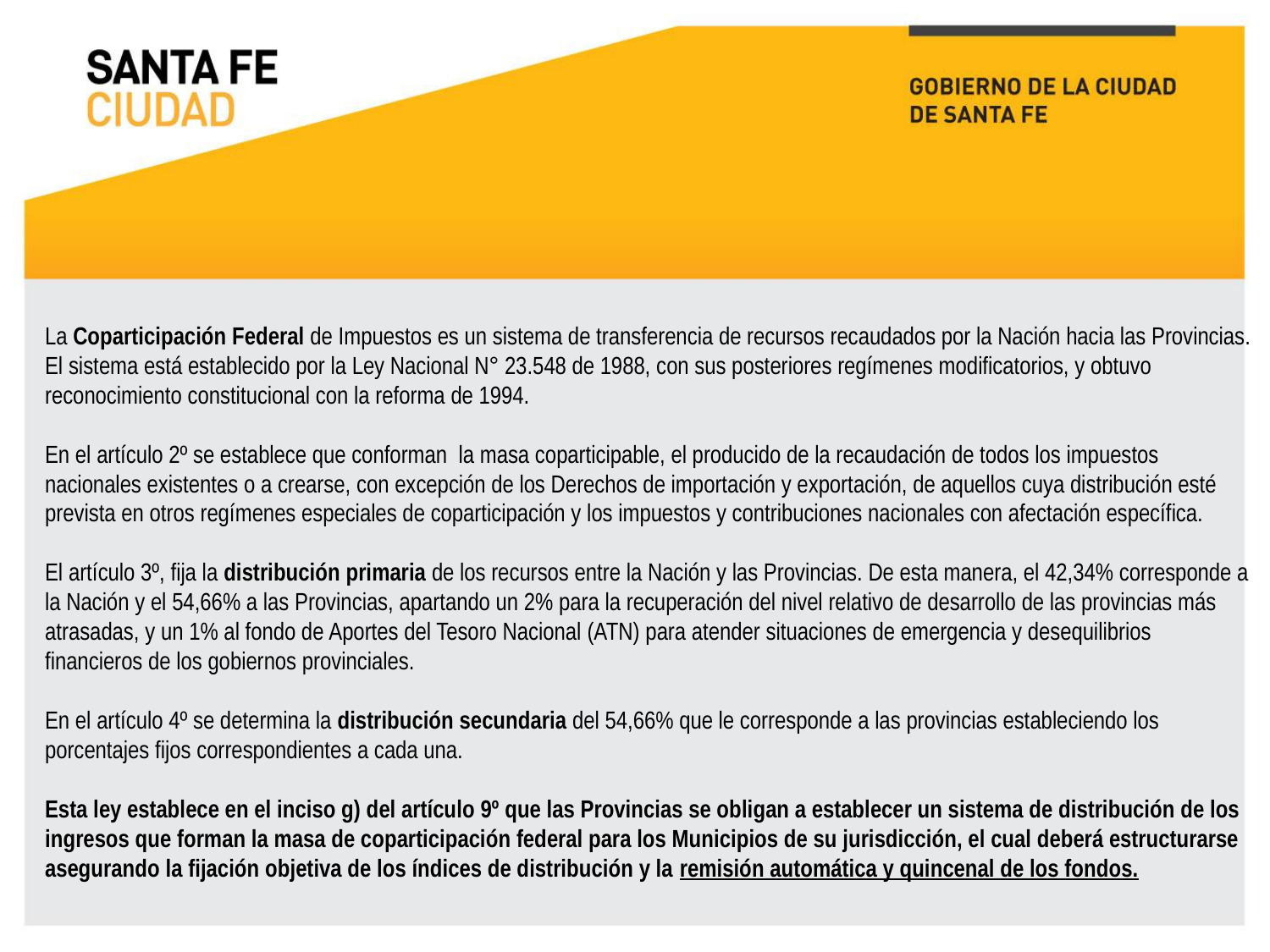

# La Coparticipación Federal de Impuestos es un sistema de transferencia de recursos recaudados por la Nación hacia las Provincias. El sistema está establecido por la Ley Nacional N° 23.548 de 1988, con sus posteriores regímenes modificatorios, y obtuvo reconocimiento constitucional con la reforma de 1994. En el artículo 2º se establece que conforman  la masa coparticipable, el producido de la recaudación de todos los impuestos nacionales existentes o a crearse, con excepción de los Derechos de importación y exportación, de aquellos cuya distribución esté prevista en otros regímenes especiales de coparticipación y los impuestos y contribuciones nacionales con afectación específica. El artículo 3º, fija la distribución primaria de los recursos entre la Nación y las Provincias. De esta manera, el 42,34% corresponde a la Nación y el 54,66% a las Provincias, apartando un 2% para la recuperación del nivel relativo de desarrollo de las provincias más atrasadas, y un 1% al fondo de Aportes del Tesoro Nacional (ATN) para atender situaciones de emergencia y desequilibrios financieros de los gobiernos provinciales. En el artículo 4º se determina la distribución secundaria del 54,66% que le corresponde a las provincias estableciendo los porcentajes fijos correspondientes a cada una. Esta ley establece en el inciso g) del artículo 9º que las Provincias se obligan a establecer un sistema de distribución de los ingresos que forman la masa de coparticipación federal para los Municipios de su jurisdicción, el cual deberá estructurarse asegurando la fijación objetiva de los índices de distribución y la remisión automática y quincenal de los fondos.